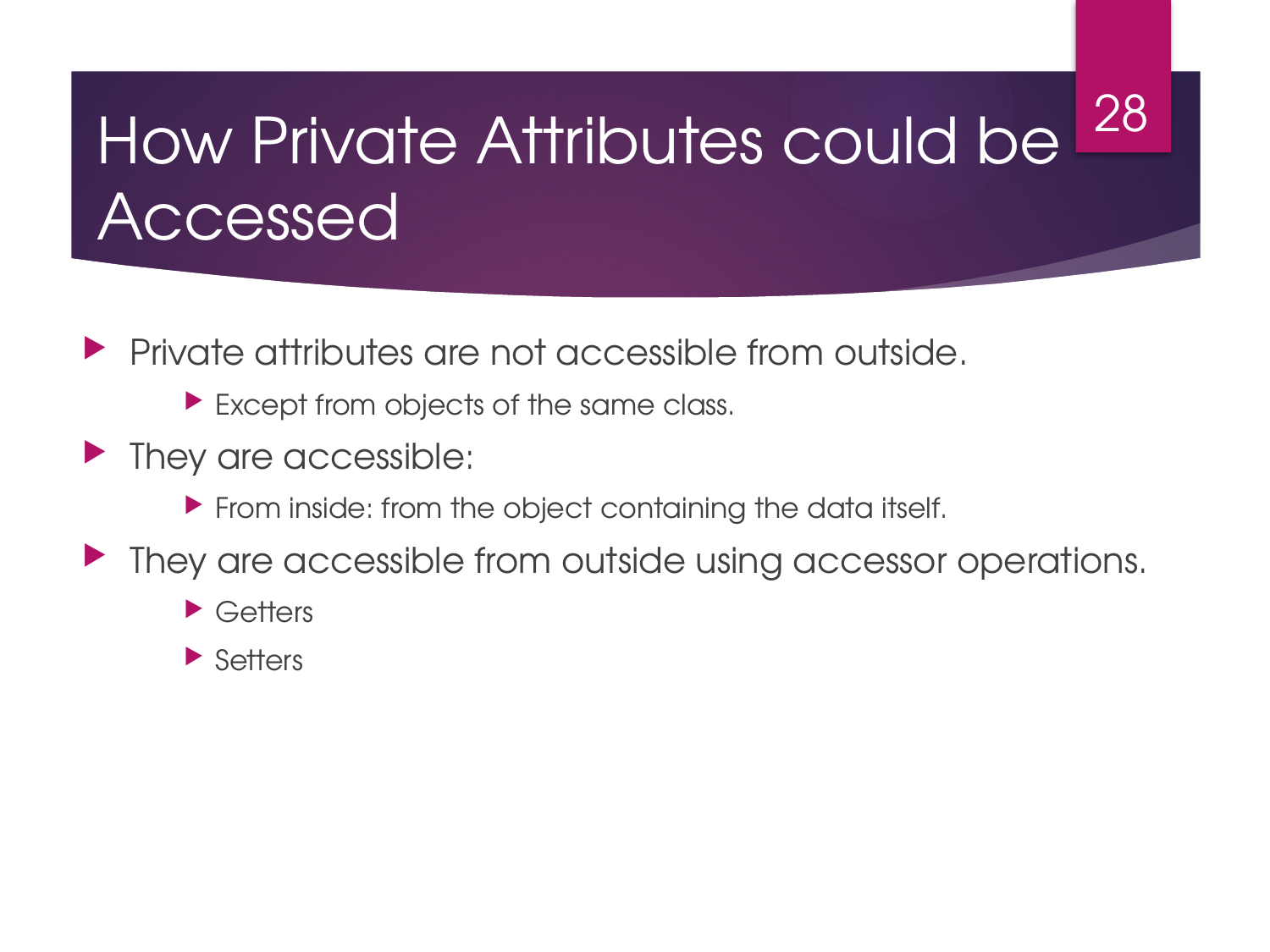

28
# How Private Attributes could be Accessed
Private attributes are not accessible from outside.
Except from objects of the same class.
They are accessible:
From inside: from the object containing the data itself.
They are accessible from outside using accessor operations.
Getters
Setters